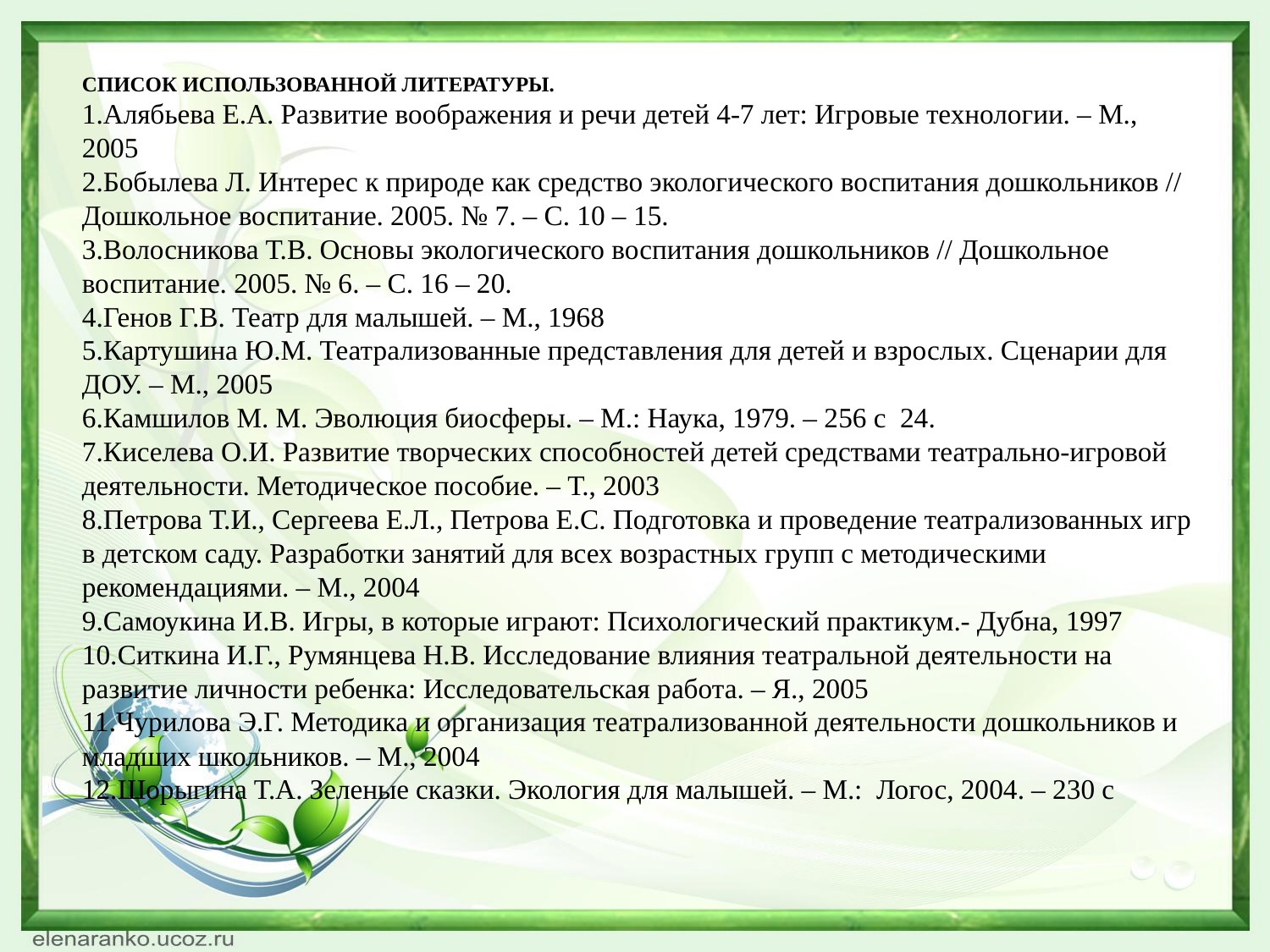

СПИСОК ИСПОЛЬЗОВАННОЙ ЛИТЕРАТУРЫ.
Алябьева Е.А. Развитие воображения и речи детей 4-7 лет: Игровые технологии. – М., 2005
Бобылева Л. Интерес к природе как средство экологического воспитания дошкольников // Дошкольное воспитание. 2005. № 7. – С. 10 – 15.
Волосникова Т.В. Основы экологического воспитания дошкольников // Дошкольное воспитание. 2005. № 6. – С. 16 – 20.
Генов Г.В. Театр для малышей. – М., 1968
Картушина Ю.М. Театрализованные представления для детей и взрослых. Сценарии для ДОУ. – М., 2005
Камшилов М. М. Эволюция биосферы. – М.: Наука, 1979. – 256 с  24.
Киселева О.И. Развитие творческих способностей детей средствами театрально-игровой деятельности. Методическое пособие. – Т., 2003
Петрова Т.И., Сергеева Е.Л., Петрова Е.С. Подготовка и проведение театрализованных игр в детском саду. Разработки занятий для всех возрастных групп с методическими рекомендациями. – М., 2004
Самоукина И.В. Игры, в которые играют: Психологический практикум.- Дубна, 1997
Ситкина И.Г., Румянцева Н.В. Исследование влияния театральной деятельности на развитие личности ребенка: Исследовательская работа. – Я., 2005
Чурилова Э.Г. Методика и организация театрализованной деятельности дошкольников и младших школьников. – М., 2004
Шорыгина Т.А. Зеленые сказки. Экология для малышей. – М.:  Логос, 2004. – 230 с